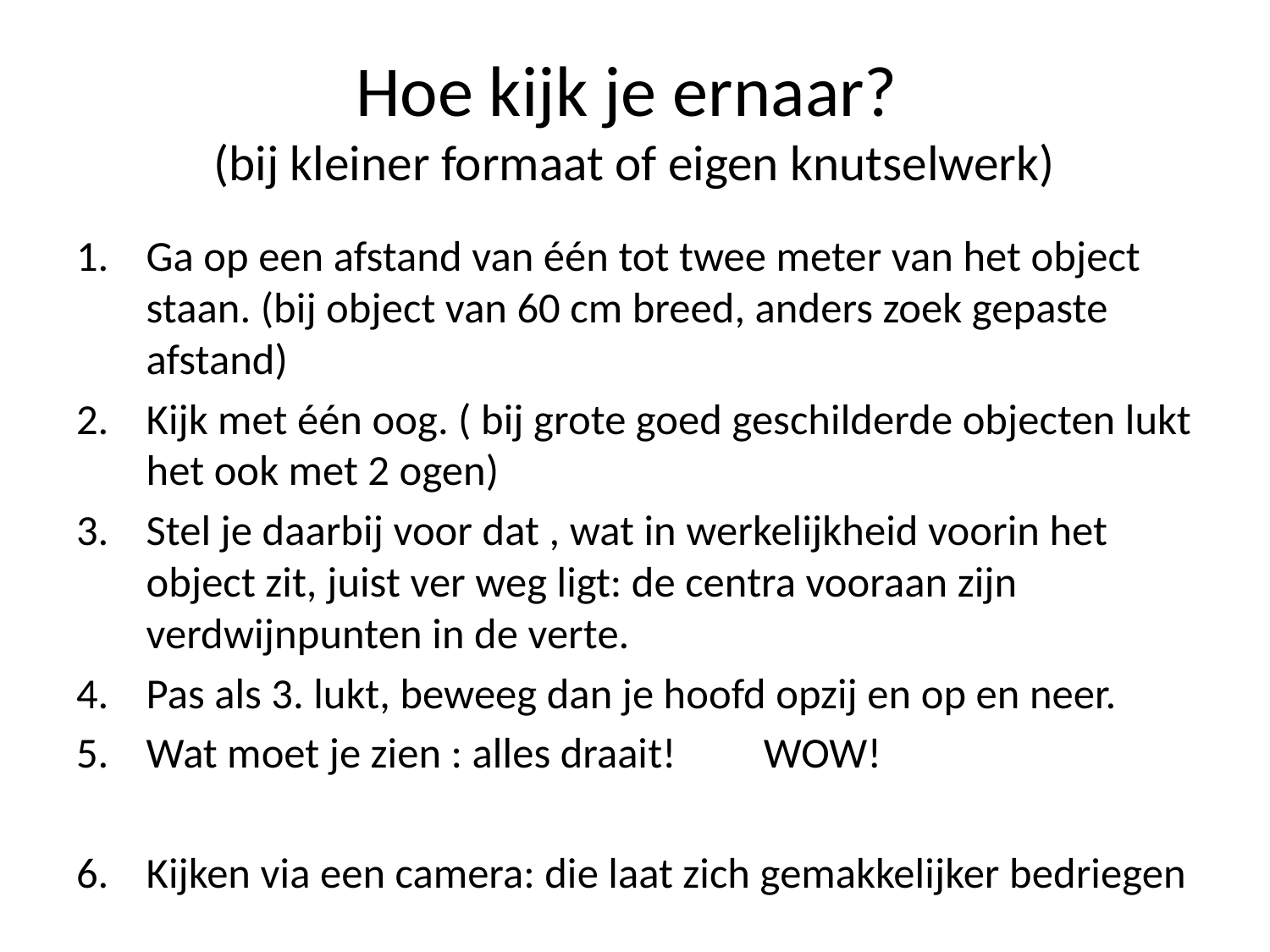

# Hoe kijk je ernaar? (bij kleiner formaat of eigen knutselwerk)
Ga op een afstand van één tot twee meter van het object staan. (bij object van 60 cm breed, anders zoek gepaste afstand)
Kijk met één oog. ( bij grote goed geschilderde objecten lukt het ook met 2 ogen)
Stel je daarbij voor dat , wat in werkelijkheid voorin het object zit, juist ver weg ligt: de centra vooraan zijn verdwijnpunten in de verte.
Pas als 3. lukt, beweeg dan je hoofd opzij en op en neer.
Wat moet je zien : alles draait!         WOW!

Kijken via een camera: die laat zich gemakkelijker bedriegen